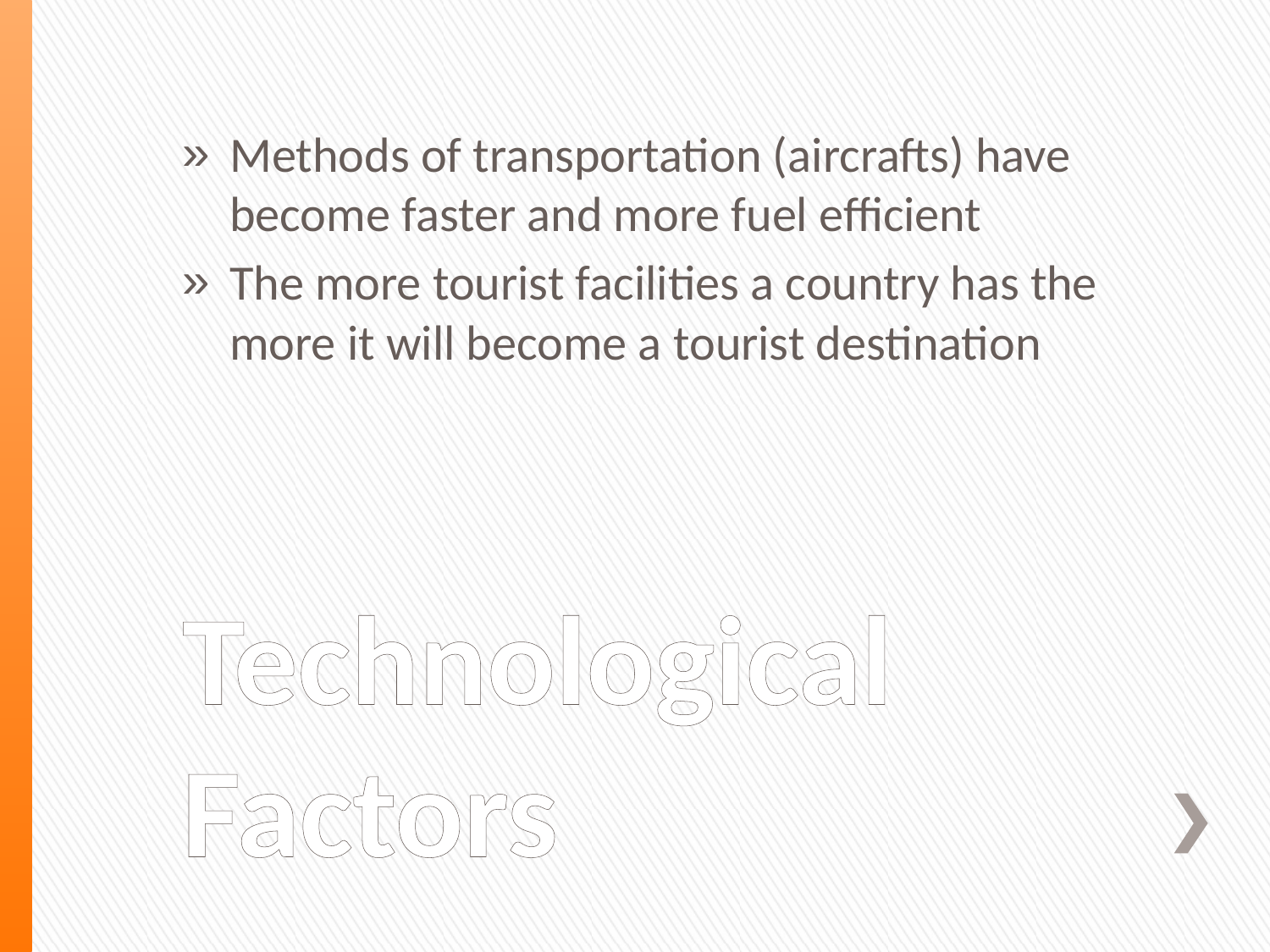

Methods of transportation (aircrafts) have become faster and more fuel efficient
The more tourist facilities a country has the more it will become a tourist destination

# Technological Factors